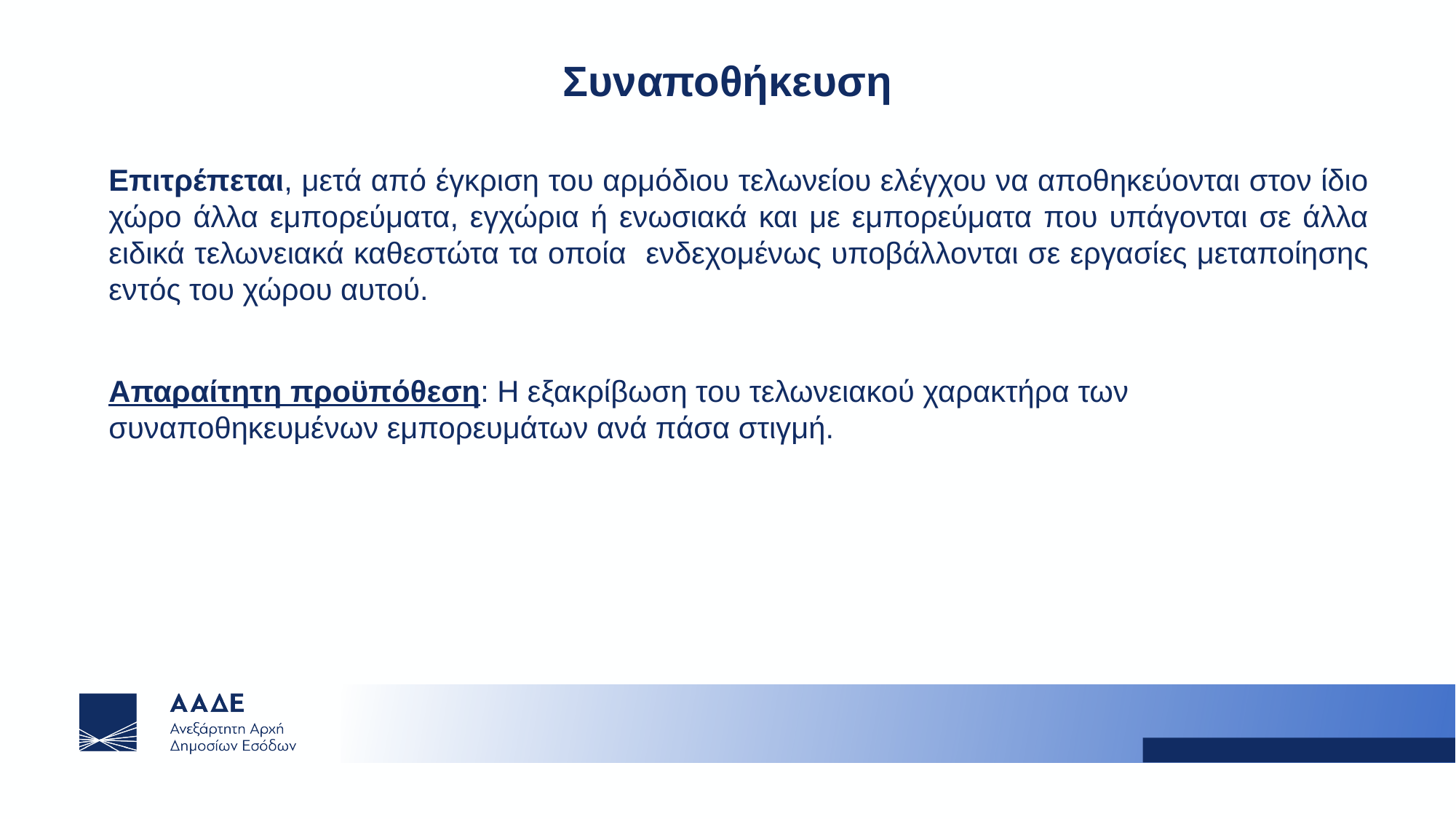

Συναποθήκευση
Επιτρέπεται, μετά από έγκριση του αρμόδιου τελωνείου ελέγχου να αποθηκεύονται στον ίδιο χώρο άλλα εμπορεύματα, εγχώρια ή ενωσιακά και με εμπορεύματα που υπάγονται σε άλλα ειδικά τελωνειακά καθεστώτα τα οποία  ενδεχομένως υποβάλλονται σε εργασίες μεταποίησης εντός του χώρου αυτού.

Απαραίτητη προϋπόθεση: Η εξακρίβωση του τελωνειακού χαρακτήρα των συναποθηκευμένων εμπορευμάτων ανά πάσα στιγμή.